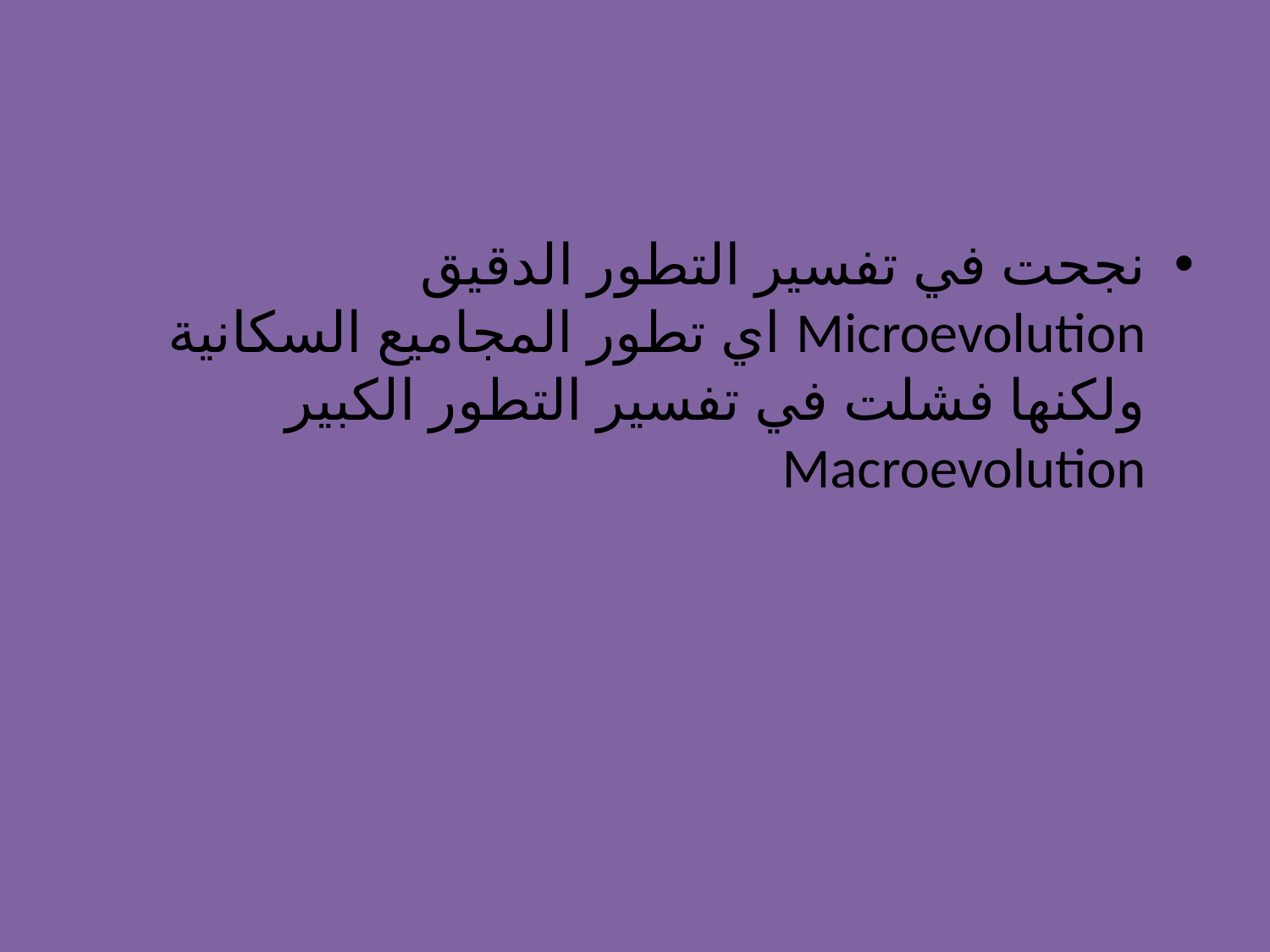

#
نجحت في تفسير التطور الدقيق Microevolution اي تطور المجاميع السكانية ولكنها فشلت في تفسير التطور الكبير Macroevolution